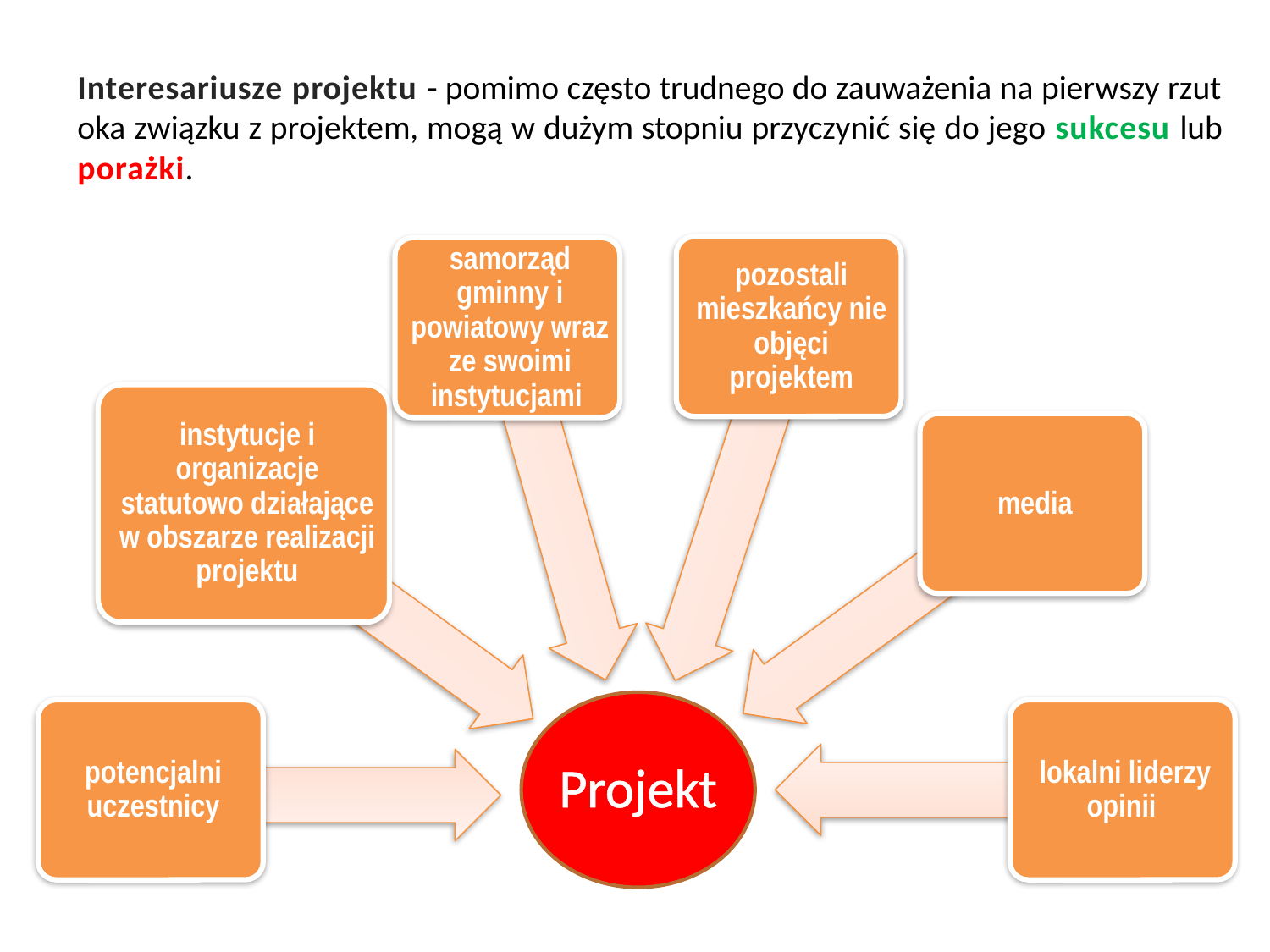

Projekt
potencjalni uczestnicy
instytucje i organizacje statutowo działające w obszarze realizacji projektu
samorząd gminny i powiatowy wraz ze swoimi instytucjami
pozostali mieszkańcy nie objęci projektem
media
lokalni liderzy opinii
Interesariusze projektu - pomimo często trudnego do zauważenia na pierwszy rzut oka związku z projektem, mogą w dużym stopniu przyczynić się do jego sukcesu lub porażki.